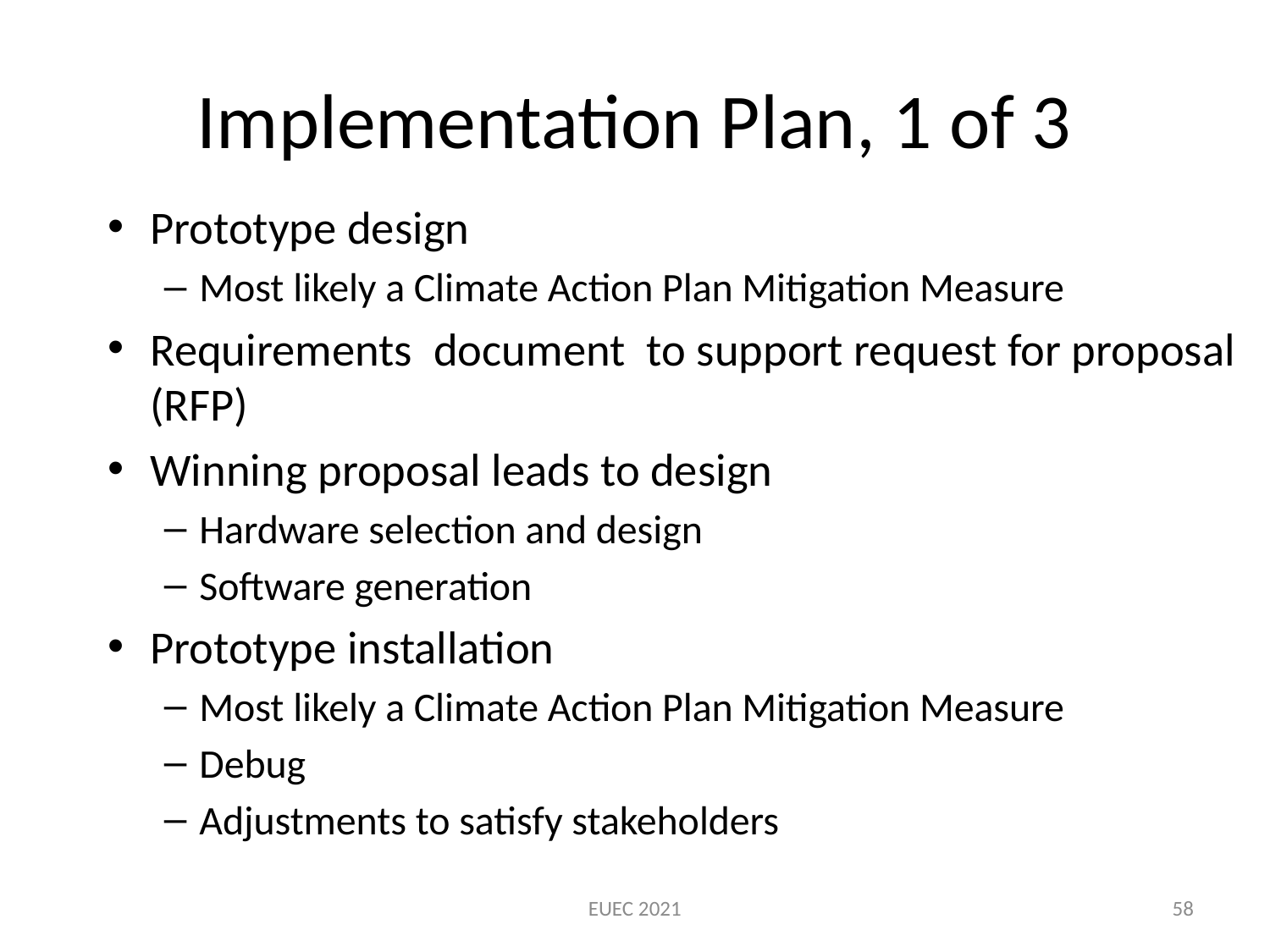

# Implementation Plan, 1 of 3

Prototype design
Most likely a Climate Action Plan Mitigation Measure
Requirements  document  to support request for proposal (RFP)
Winning proposal leads to design
Hardware selection and design
Software generation
Prototype installation
Most likely a Climate Action Plan Mitigation Measure
Debug
Adjustments to satisfy stakeholders
EUEC 2021
58